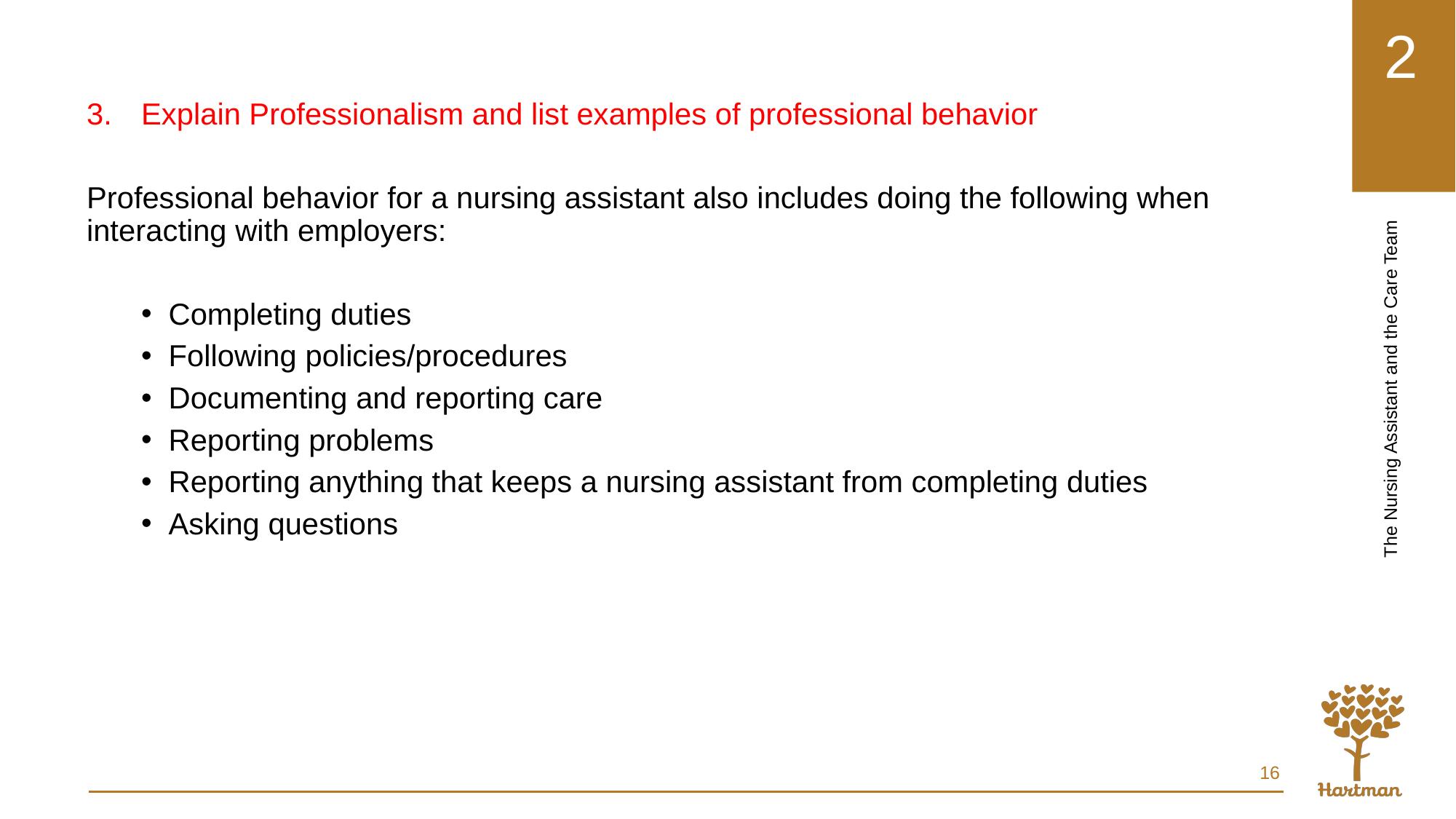

Explain Professionalism and list examples of professional behavior

Professional behavior for a nursing assistant also includes doing the following when interacting with employers:

Completing duties
Following policies/procedures
Documenting and reporting care
Reporting problems
Reporting anything that keeps a nursing assistant from completing duties
Asking questions

16